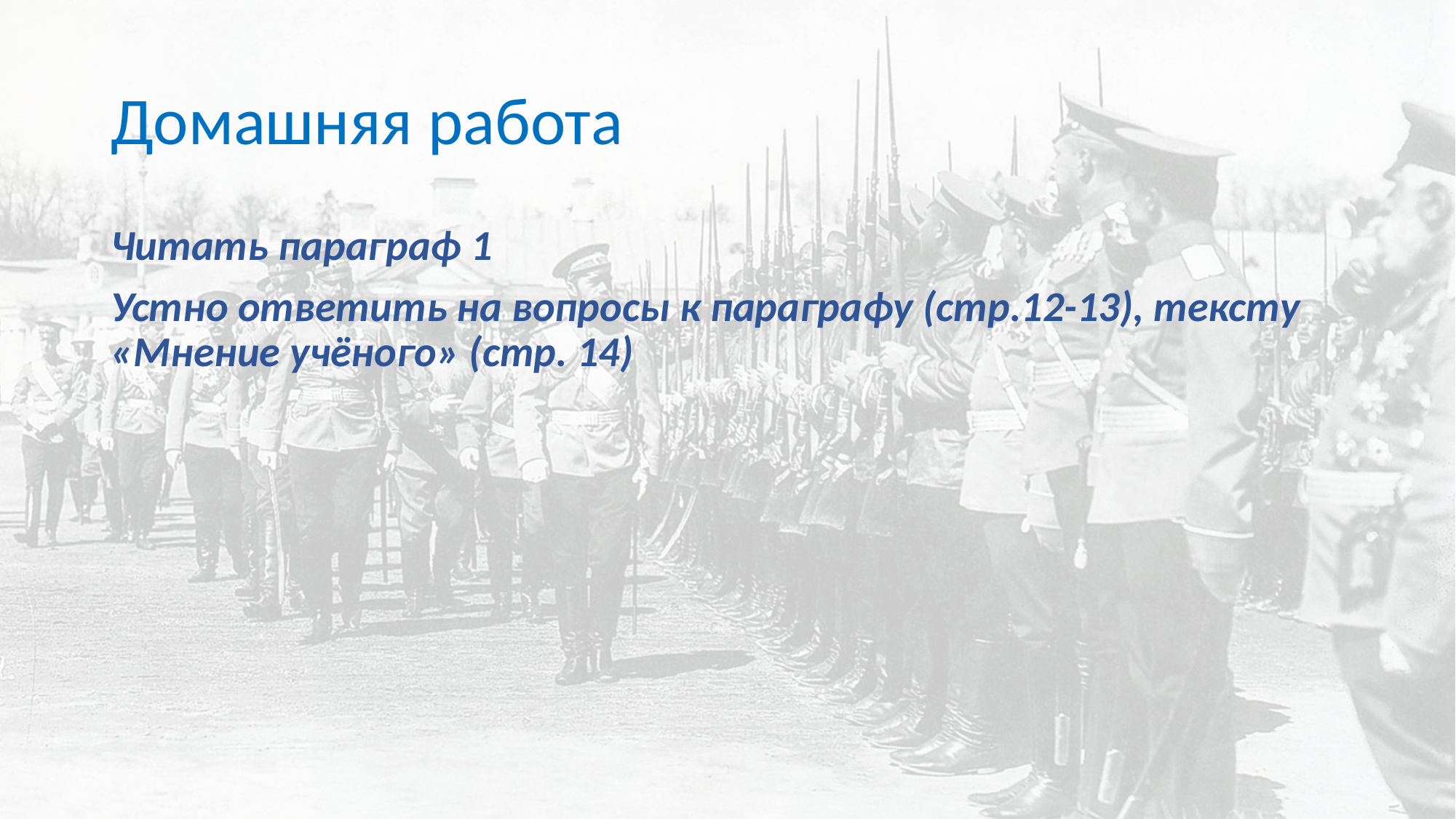

# Домашняя работа
Читать параграф 1
Устно ответить на вопросы к параграфу (стр.12-13), тексту «Мнение учёного» (стр. 14)